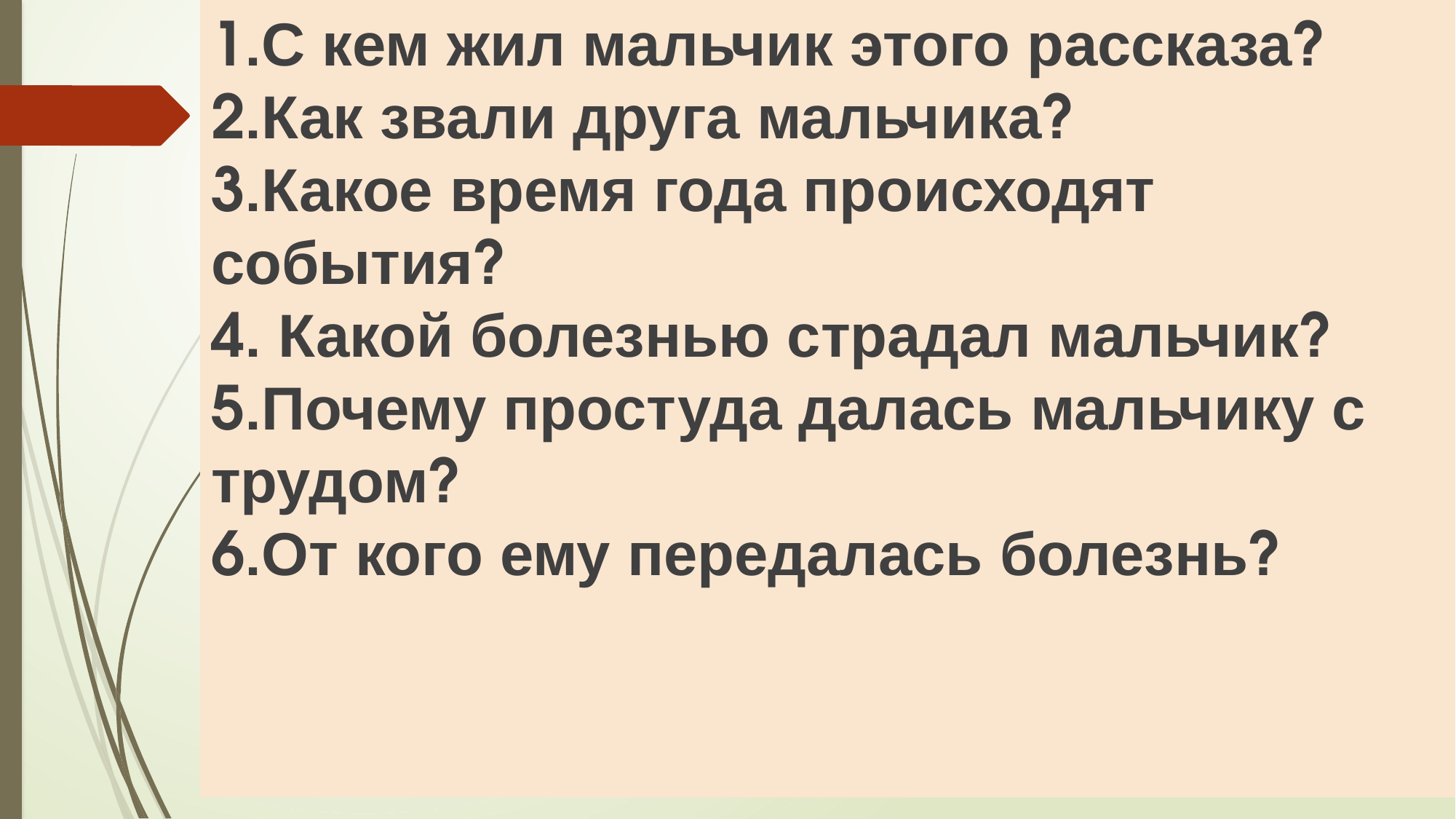

1.С кем жил мальчик этого рассказа? 
2.Как звали друга мальчика? 
3.Какое время года происходят события? 
4. Какой болезнью страдал мальчик?
5.Почему простуда далась мальчику с трудом? 
6.От кого ему передалась болезнь?